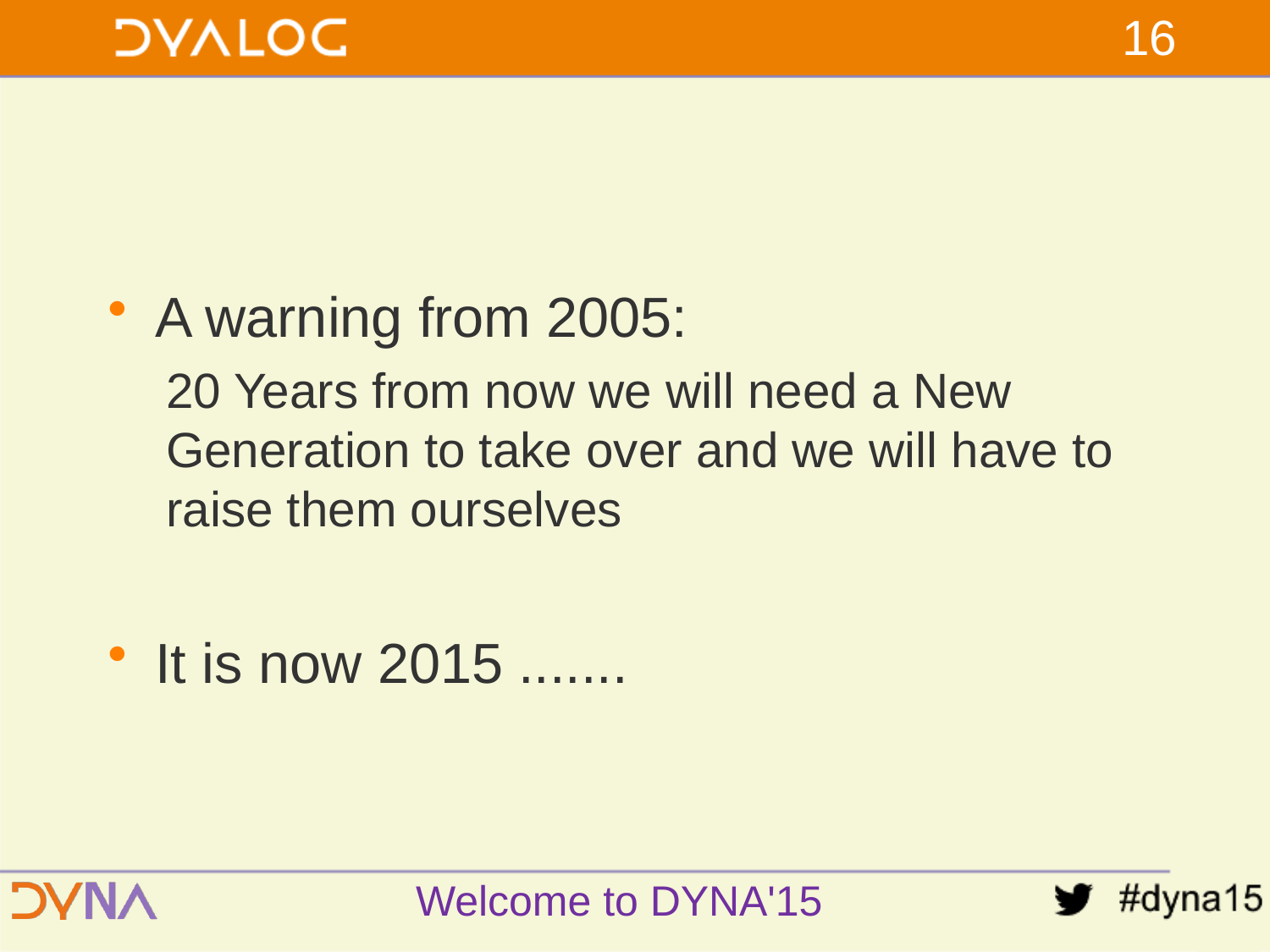

16
#
A warning from 2005:
20 Years from now we will need a New Generation to take over and we will have to raise them ourselves

It is now 2015 .......
Welcome to DYNA'15